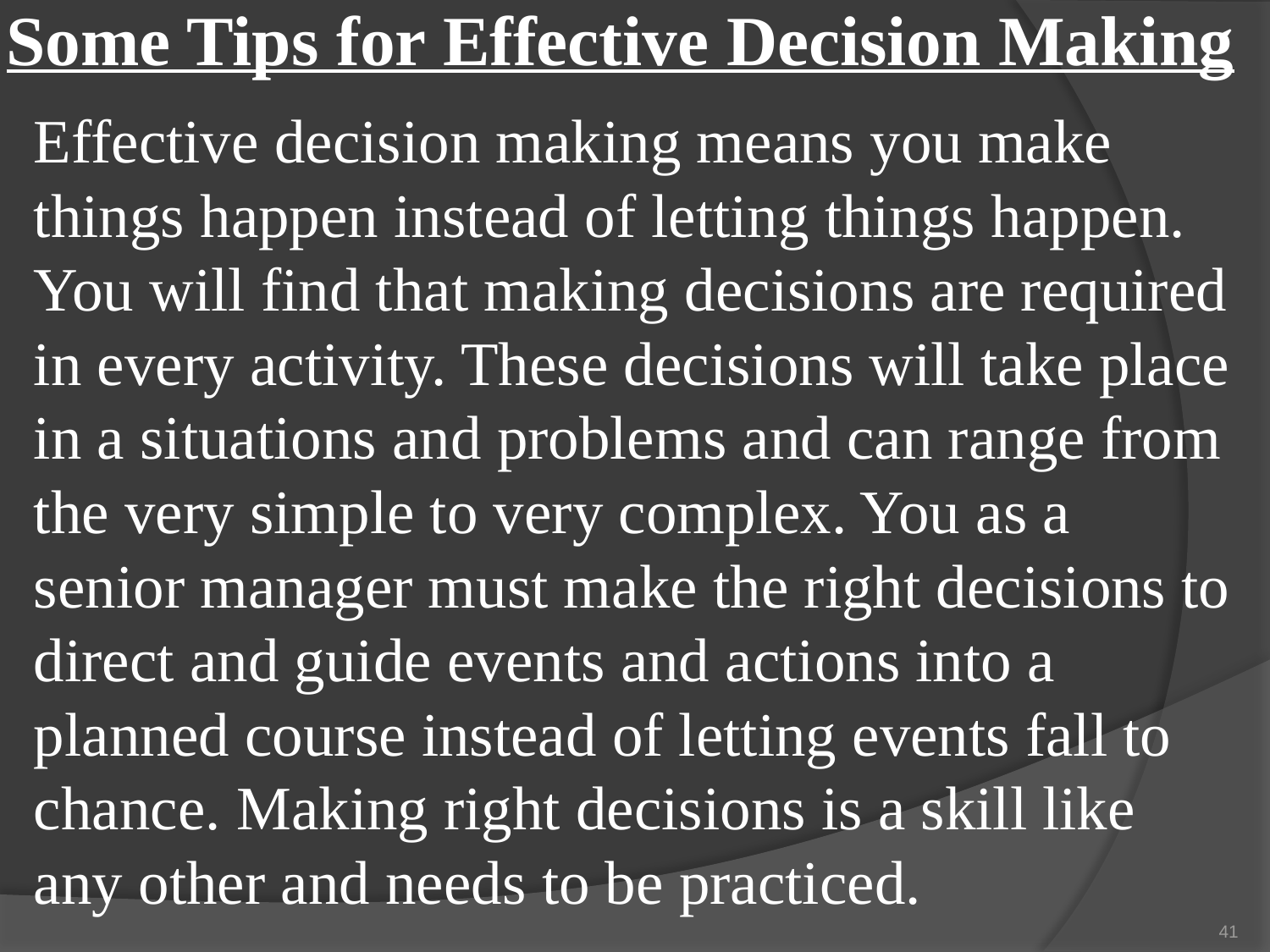

# Some Tips for Effective Decision Making
Effective decision making means you make things happen instead of letting things happen. You will find that making decisions are required in every activity. These decisions will take place in a situations and problems and can range from the very simple to very complex. You as a senior manager must make the right decisions to direct and guide events and actions into a planned course instead of letting events fall to chance. Making right decisions is a skill like any other and needs to be practiced.

41